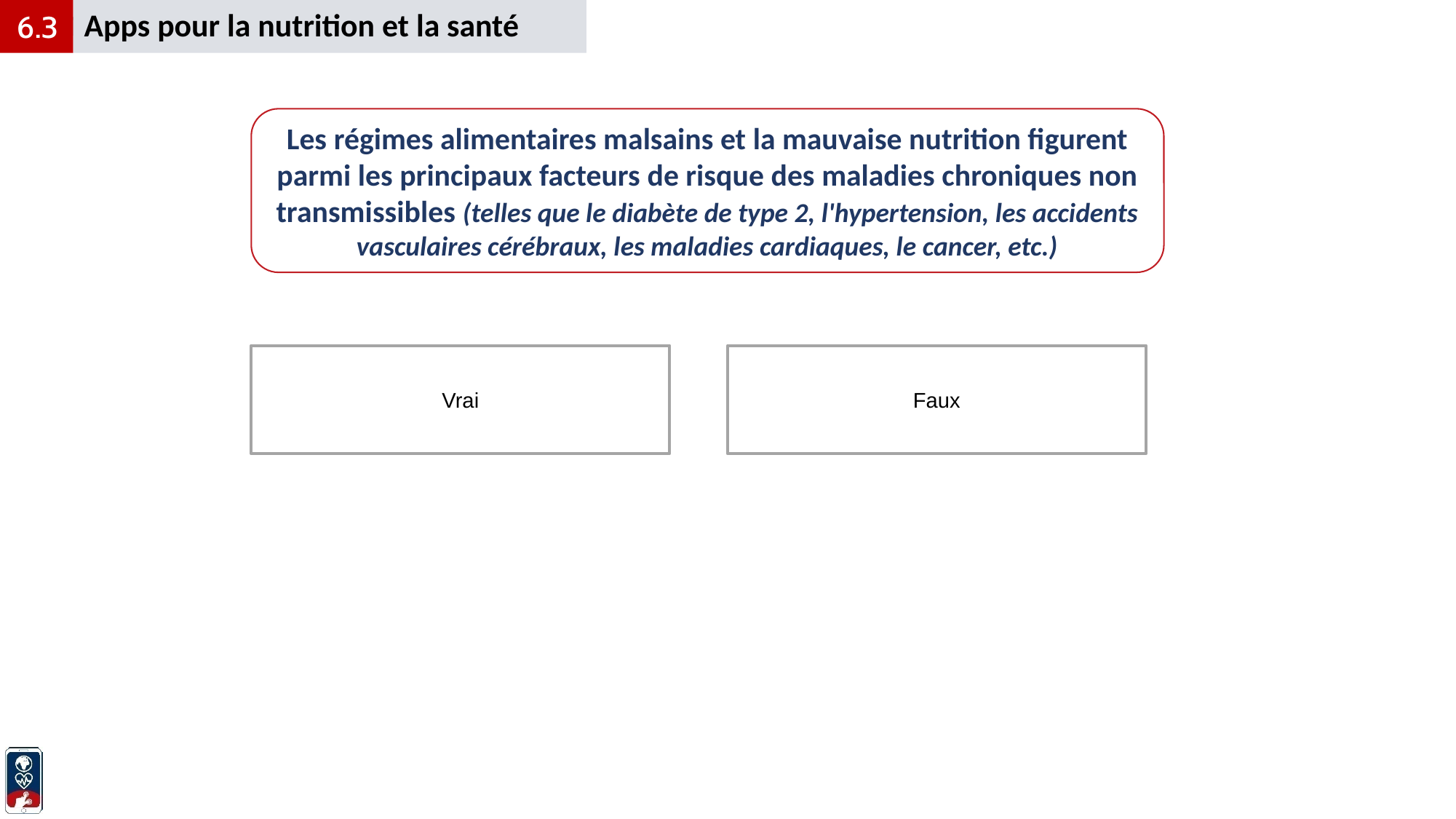

Apps pour la nutrition et la santé
6.3
Les régimes alimentaires malsains et la mauvaise nutrition figurent parmi les principaux facteurs de risque des maladies chroniques non transmissibles (telles que le diabète de type 2, l'hypertension, les accidents vasculaires cérébraux, les maladies cardiaques, le cancer, etc.)
Vrai
Faux